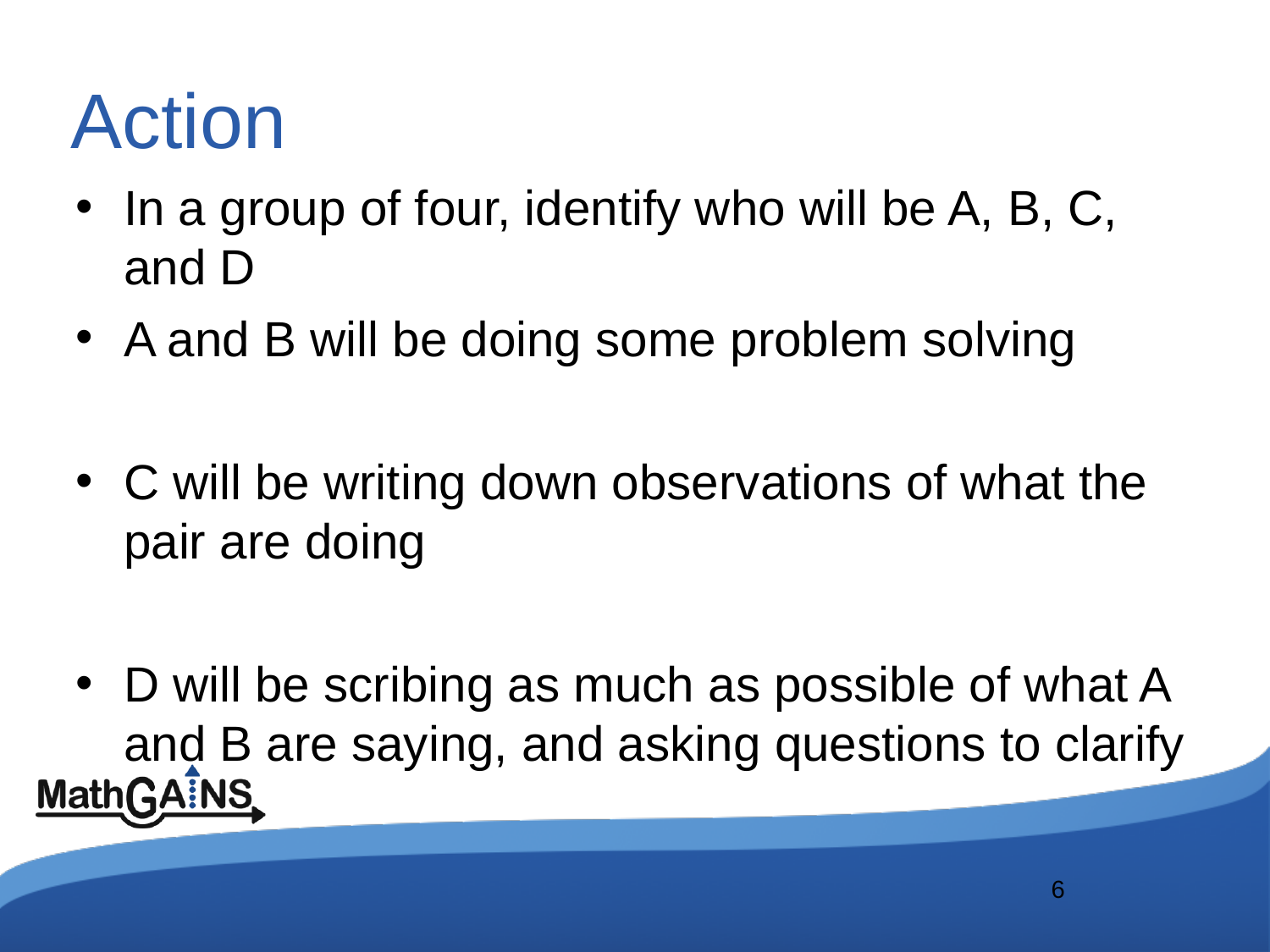

# Action
In a group of four, identify who will be A, B, C, and D
A and B will be doing some problem solving

C will be writing down observations of what the pair are doing

D will be scribing as much as possible of what A and B are saying, and asking questions to clarify

6